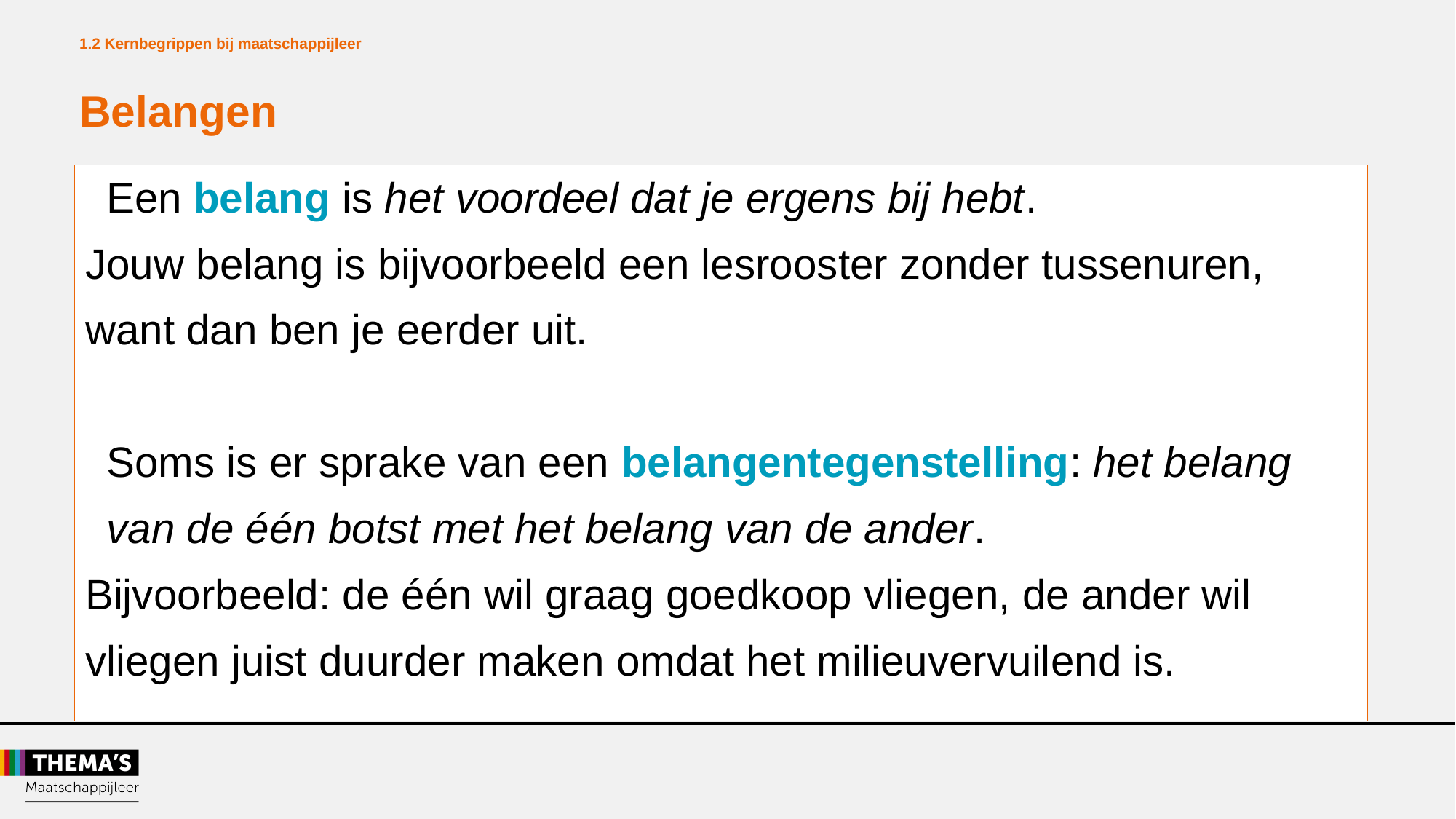

1.2 Kernbegrippen bij maatschappijleer
Belangen
Een belang is het voordeel dat je ergens bij hebt.
Jouw belang is bijvoorbeeld een lesrooster zonder tussenuren,
want dan ben je eerder uit.

Soms is er sprake van een belangentegenstelling: het belang
van de één botst met het belang van de ander.
Bijvoorbeeld: de één wil graag goedkoop vliegen, de ander wil
vliegen juist duurder maken omdat het milieuvervuilend is.